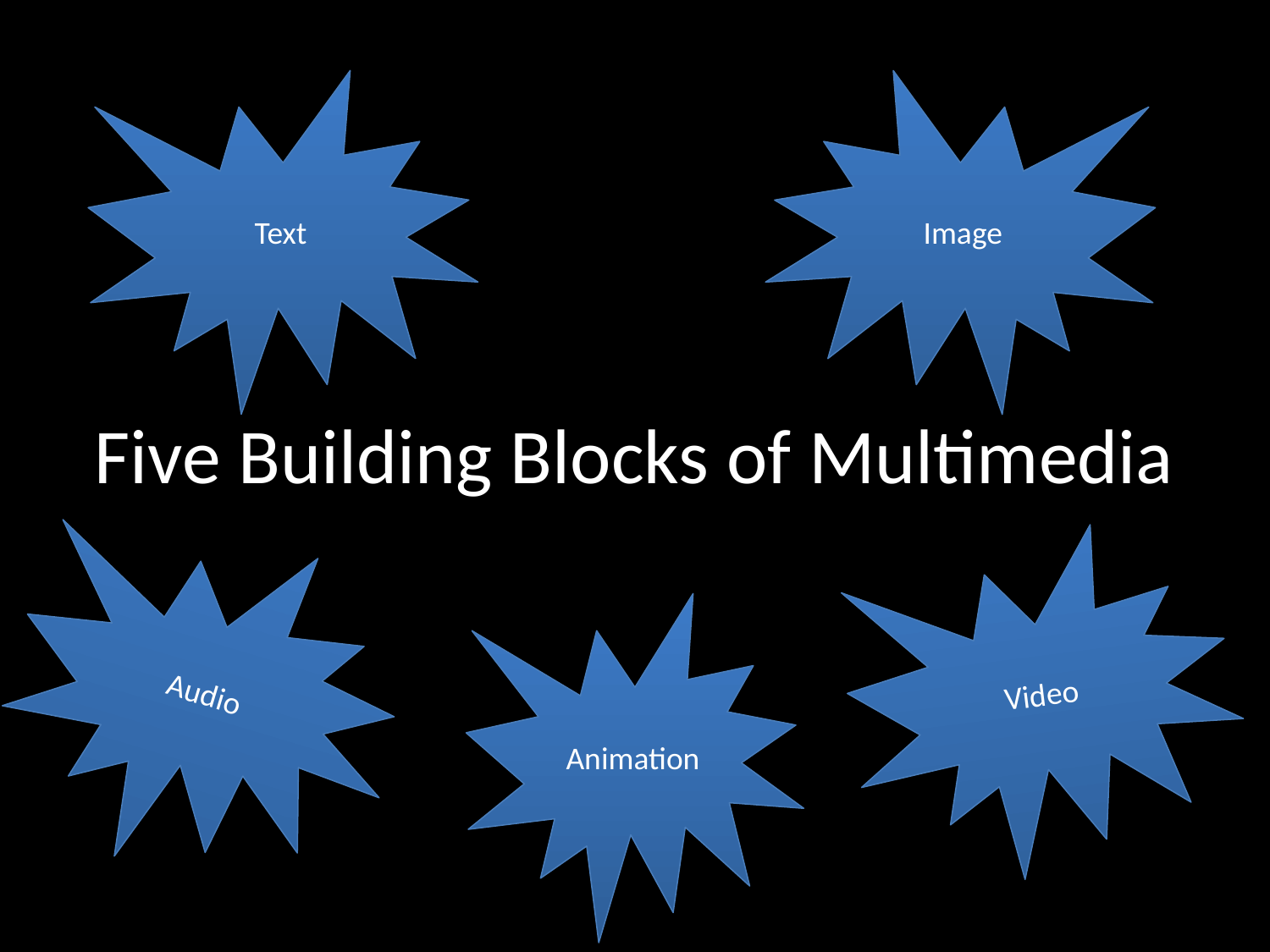

Text
Image
# Five Building Blocks of Multimedia
Video
Audio
Animation